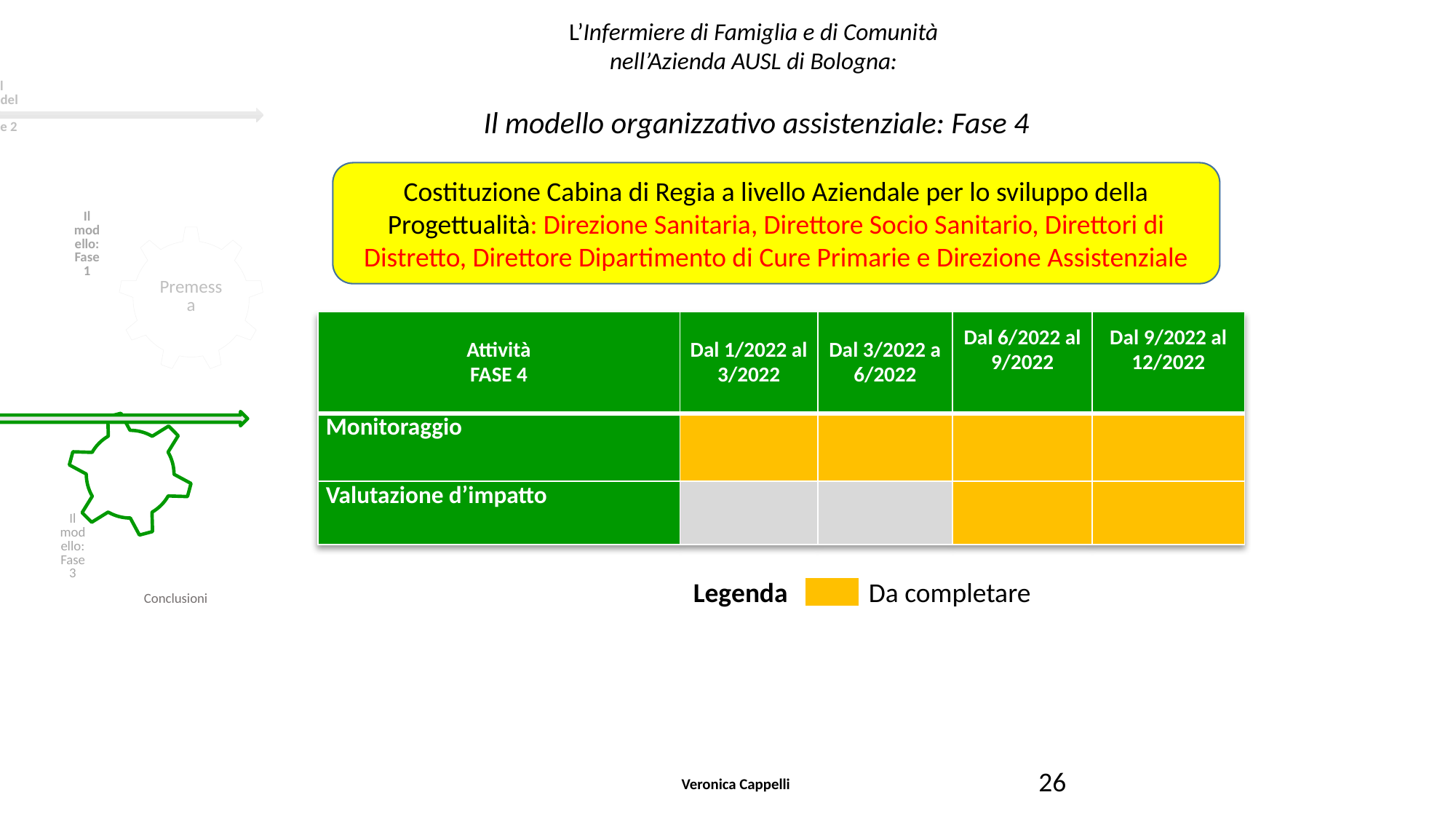

L’Infermiere di Famiglia e di Comunità
nell’Azienda AUSL di Bologna:

Il modello organizzativo assistenziale: Fase 4
Premessa
Il modello: Fase 1
Costituzione Cabina di Regia a livello Aziendale per lo sviluppo della Progettualità: Direzione Sanitaria, Direttore Socio Sanitario, Direttori di Distretto, Direttore Dipartimento di Cure Primarie e Direzione Assistenziale
| Attività FASE 4 | Dal 1/2022 al 3/2022 | Dal 3/2022 a 6/2022 | Dal 6/2022 al 9/2022 | Dal 9/2022 al 12/2022 |
| --- | --- | --- | --- | --- |
| Monitoraggio |  |  |  |  |
| Valutazione d’impatto |  |  |  |  |
Conclusioni
Il modello: Fase 3
Legenda
Da completare

26
Veronica Cappelli